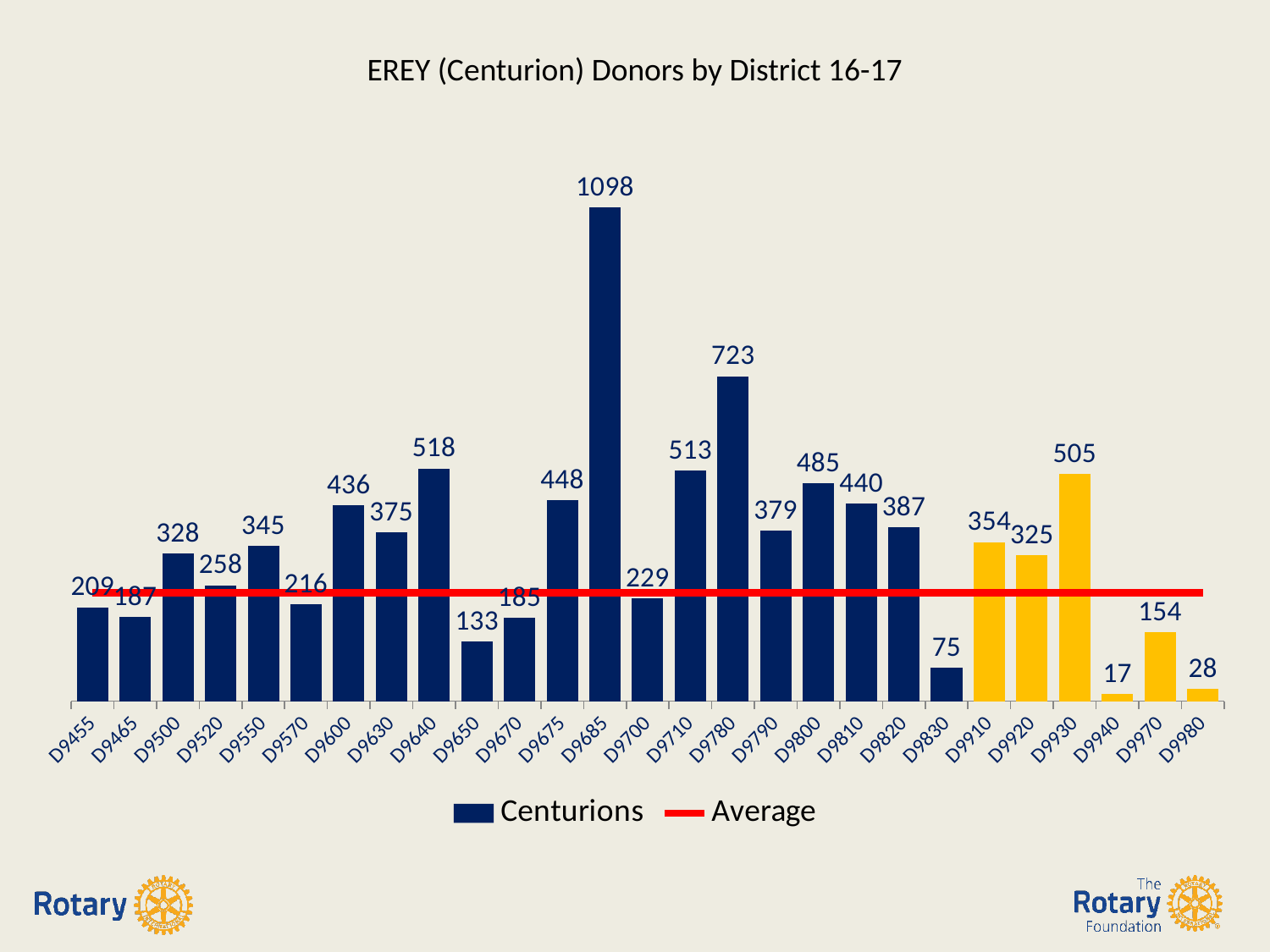

EREY (Centurion) Donors by District 16-17

### Chart

| Category | Centurions | Average |
|---|---|---|
| D9455 | 209.0 | 241.0 |
| D9465 | 187.0 | 241.0 |
| D9500 | 328.0 | 241.0 |
| D9520 | 258.0 | 241.0 |
| D9550 | 345.0 | 241.0 |
| D9570 | 216.0 | 241.0 |
| D9600 | 436.0 | 241.0 |
| D9630 | 375.0 | 241.0 |
| D9640 | 518.0 | 241.0 |
| D9650 | 133.0 | 241.0 |
| D9670 | 185.0 | 241.0 |
| D9675 | 448.0 | 241.0 |
| D9685 | 1098.0 | 241.0 |
| D9700 | 229.0 | 241.0 |
| D9710 | 513.0 | 241.0 |
| D9780 | 723.0 | 241.0 |
| D9790 | 379.0 | 241.0 |
| D9800 | 485.0 | 241.0 |
| D9810 | 440.0 | 241.0 |
| D9820 | 387.0 | 241.0 |
| D9830 | 75.0 | 241.0 |
| D9910 | 354.0 | 241.0 |
| D9920 | 325.0 | 241.0 |
| D9930 | 505.0 | 241.0 |
| D9940 | 17.0 | 241.0 |
| D9970 | 154.0 | 241.0 |
| D9980 | 28.0 | 241.0 |